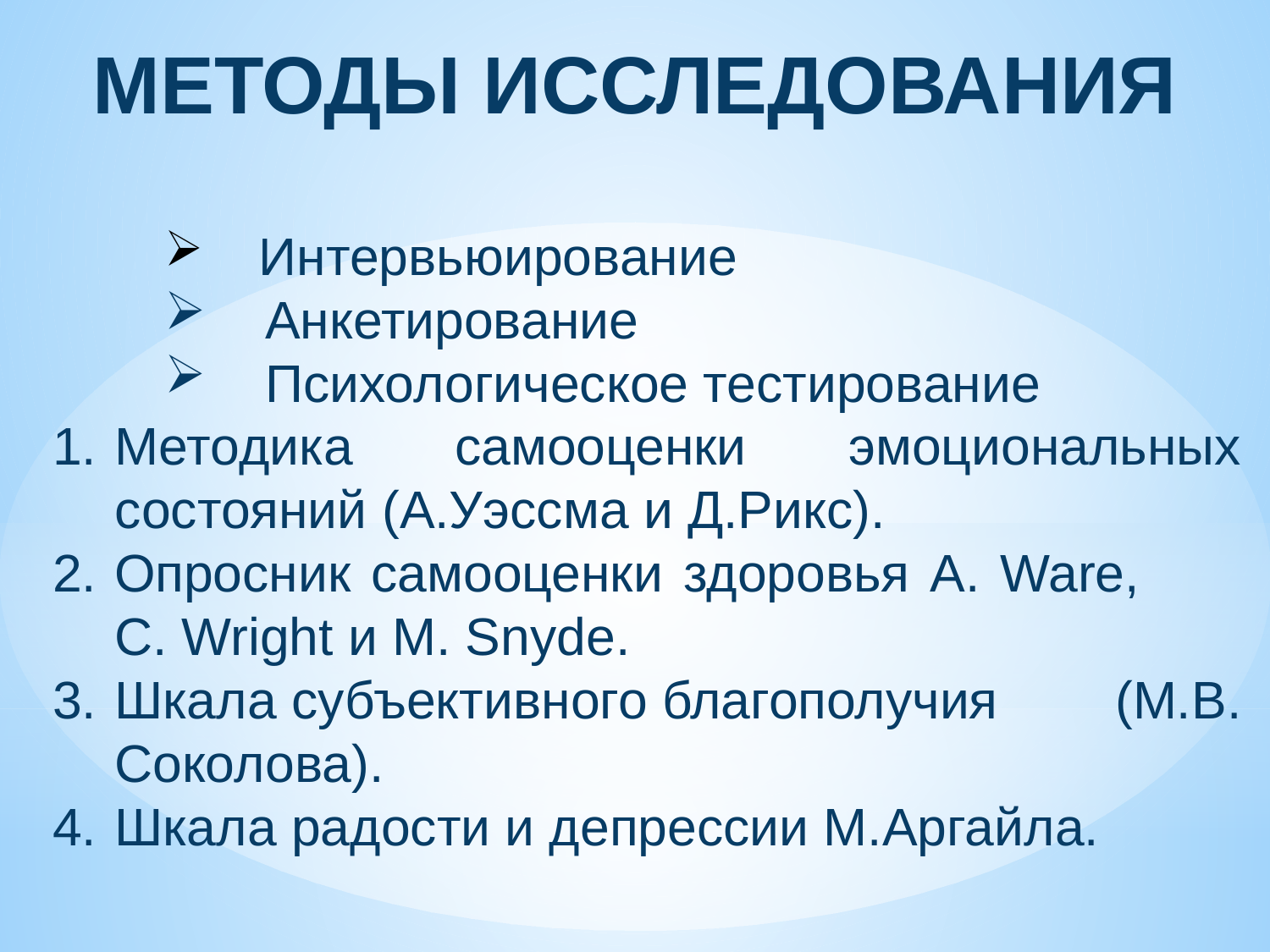

# МЕТОДЫ ИССЛЕДОВАНИЯ
    Интервьюирование
    Анкетирование
    Психологическое тестирование
Методика самооценки эмоциональных состояний (А.Уэссма и Д.Рикс).
Опросник самооценки здоровья A. Ware,      С. Wright и М. Snyde.
Шкала субъективного благополучия        (М.В. Соколова).
Шкала радости и депрессии М.Аргайла.